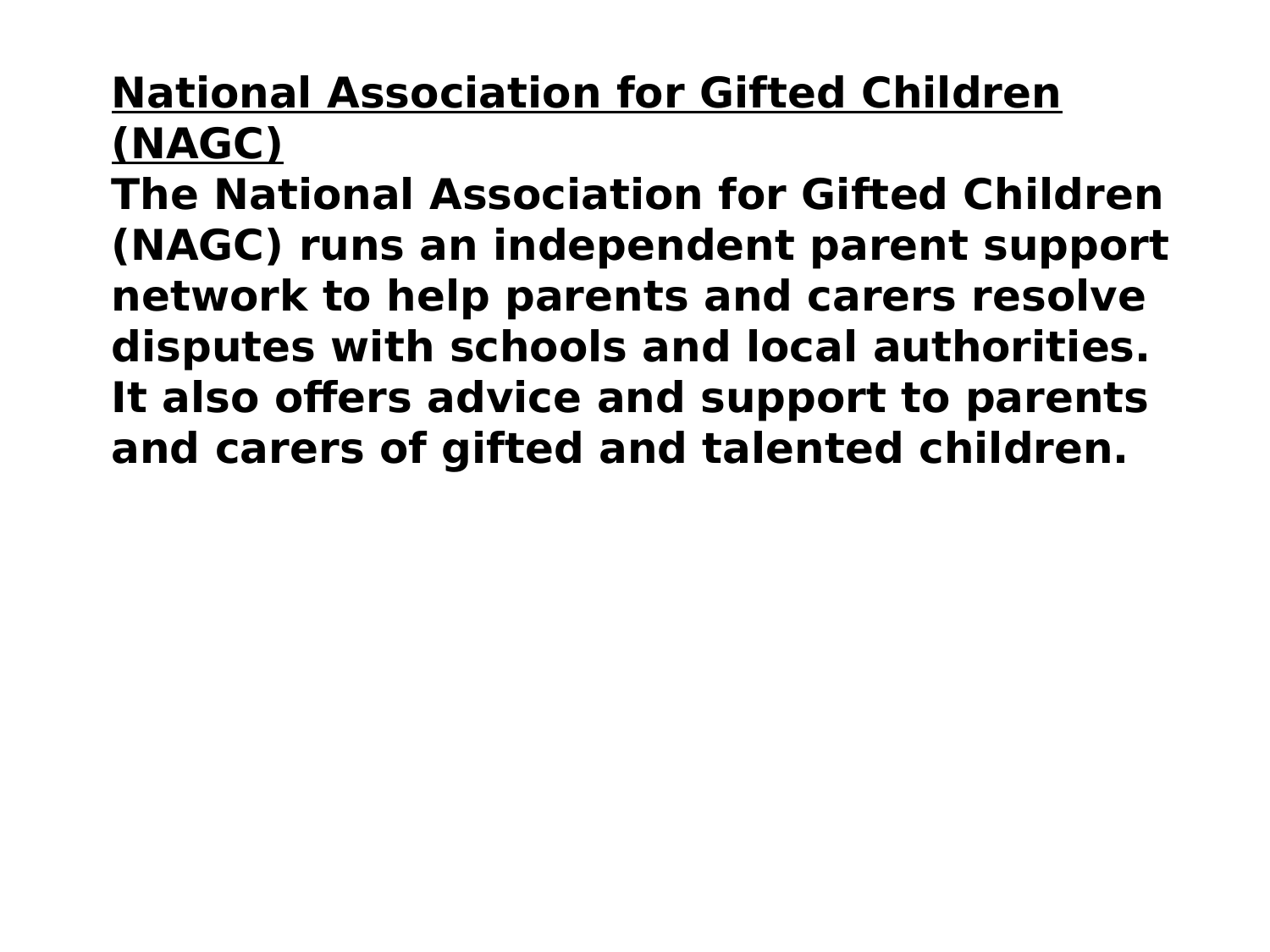

National Association for Gifted Children (NAGC)
The National Association for Gifted Children (NAGC) runs an independent parent support network to help parents and carers resolve disputes with schools and local authorities. It also offers advice and support to parents and carers of gifted and talented children.